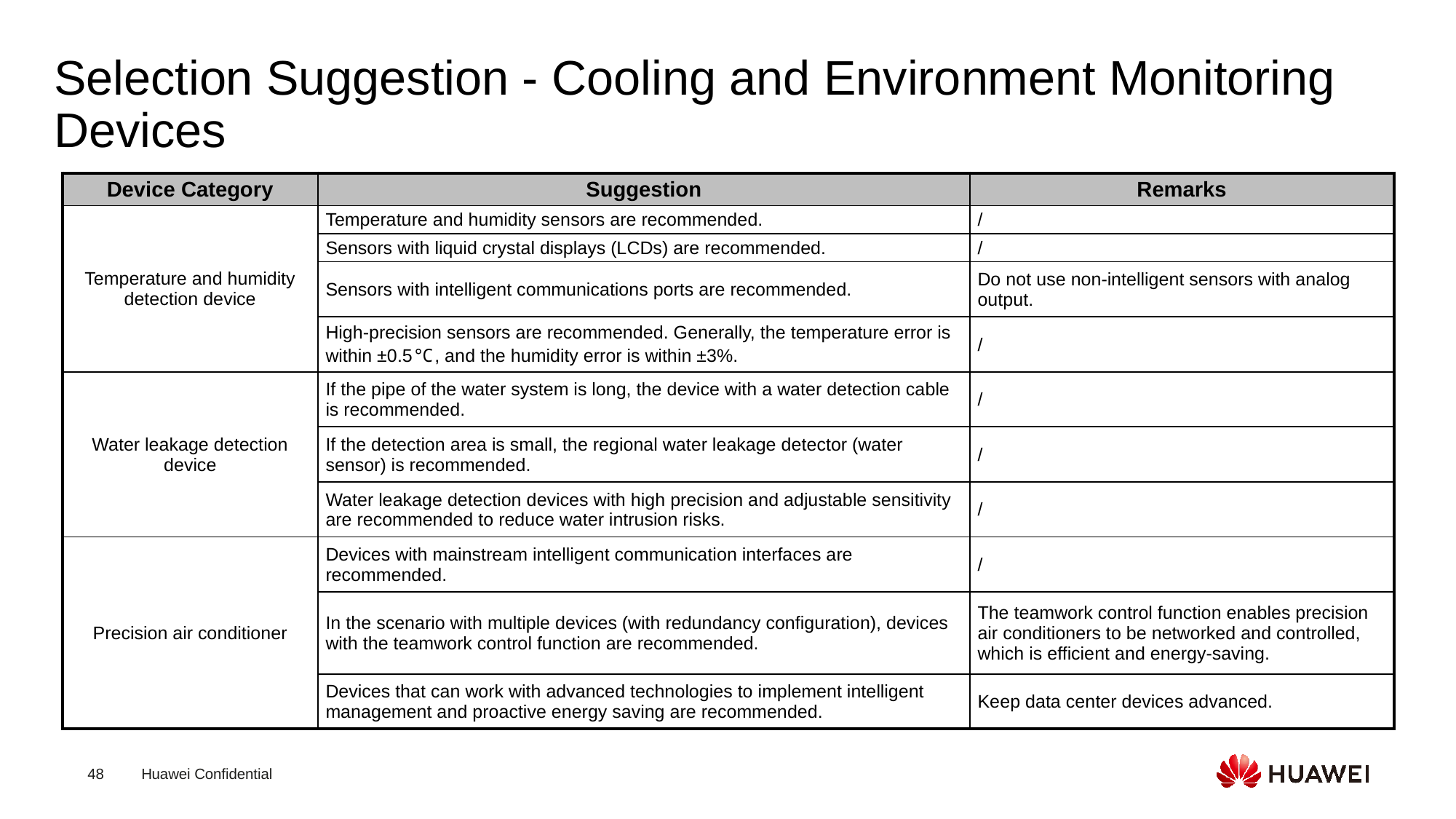

# Selection Suggestion - Cooling and Environment Monitoring Devices
| Device Category | Suggestion | Remarks |
| --- | --- | --- |
| Temperature and humidity detection device | Temperature and humidity sensors are recommended. | / |
|  | Sensors with liquid crystal displays (LCDs) are recommended. | / |
|  | Sensors with intelligent communications ports are recommended. | Do not use non-intelligent sensors with analog output. |
|  | High-precision sensors are recommended. Generally, the temperature error is within ±0.5℃, and the humidity error is within ±3%. | / |
| Water leakage detection device | If the pipe of the water system is long, the device with a water detection cable is recommended. | / |
|  | If the detection area is small, the regional water leakage detector (water sensor) is recommended. | / |
|  | Water leakage detection devices with high precision and adjustable sensitivity are recommended to reduce water intrusion risks. | / |
| Precision air conditioner | Devices with mainstream intelligent communication interfaces are recommended. | / |
|  | In the scenario with multiple devices (with redundancy configuration), devices with the teamwork control function are recommended. | The teamwork control function enables precision air conditioners to be networked and controlled, which is efficient and energy-saving. |
|  | Devices that can work with advanced technologies to implement intelligent management and proactive energy saving are recommended. | Keep data center devices advanced. |